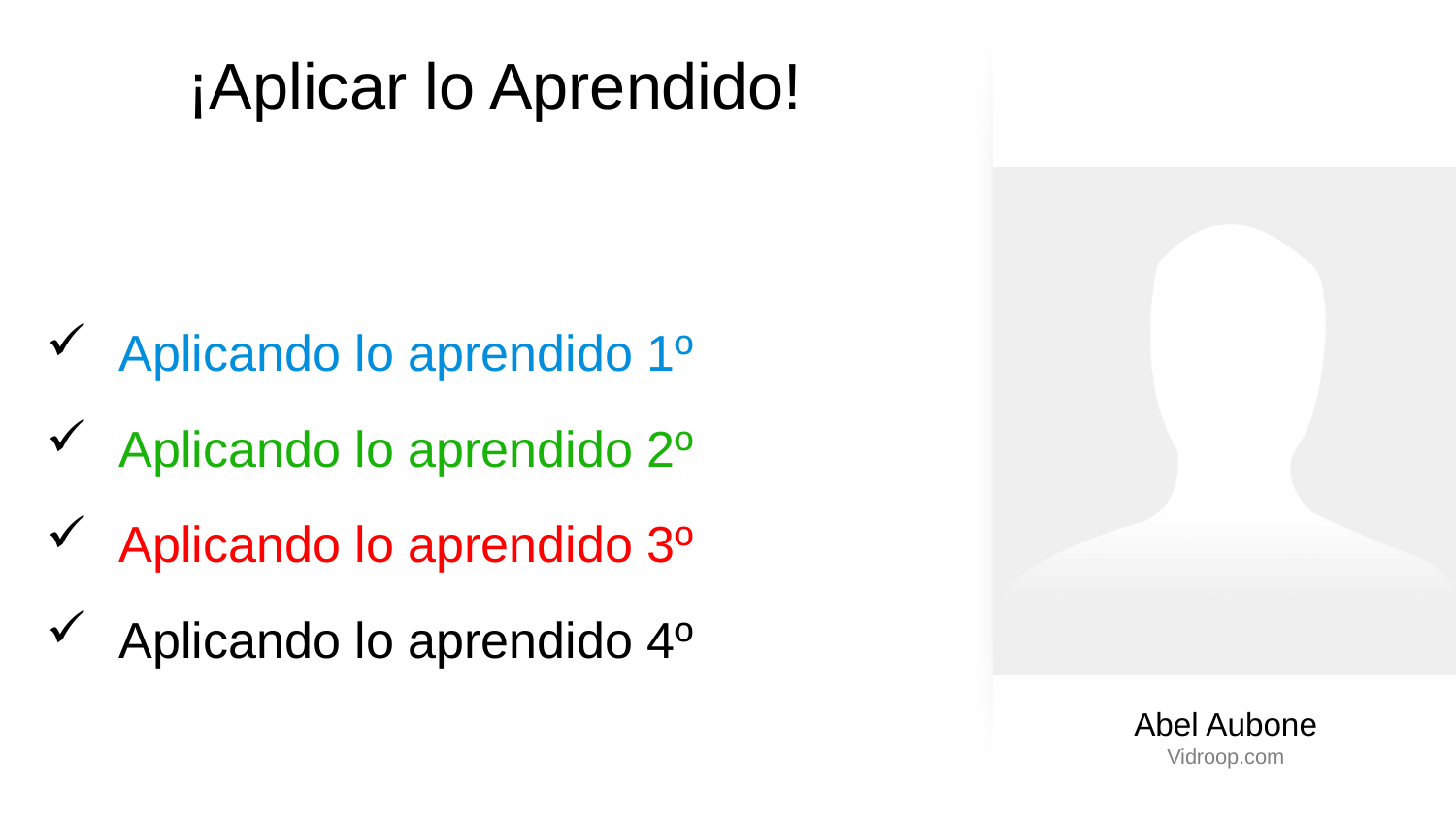

# ¡Aplicar lo Aprendido!
Aplicando lo aprendido 1º
Aplicando lo aprendido 2º
Aplicando lo aprendido 3º
Aplicando lo aprendido 4º